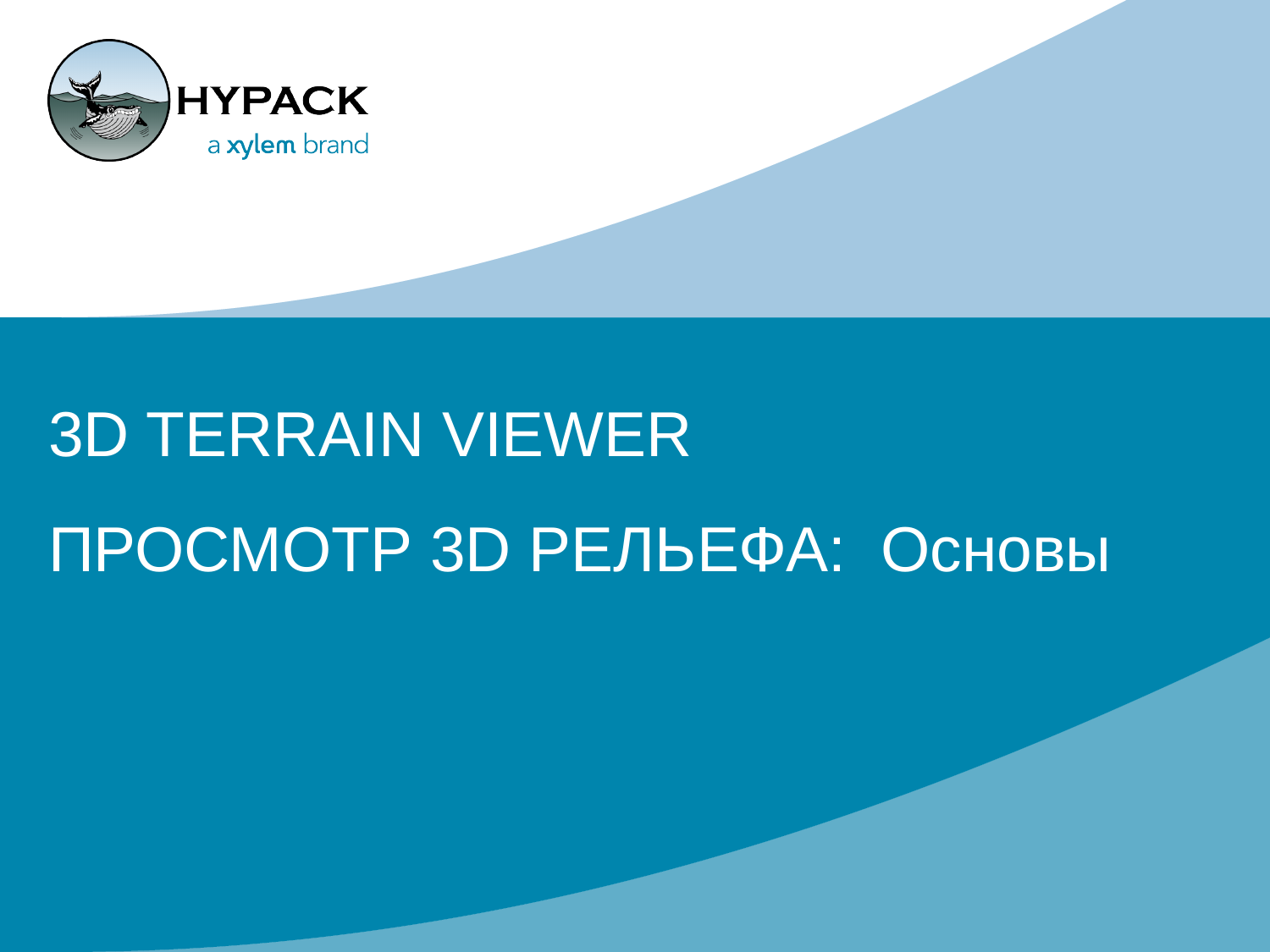

# 3D TERRAIN VIEWER ПРОСМОТР 3D РЕЛЬЕФА:  Основы